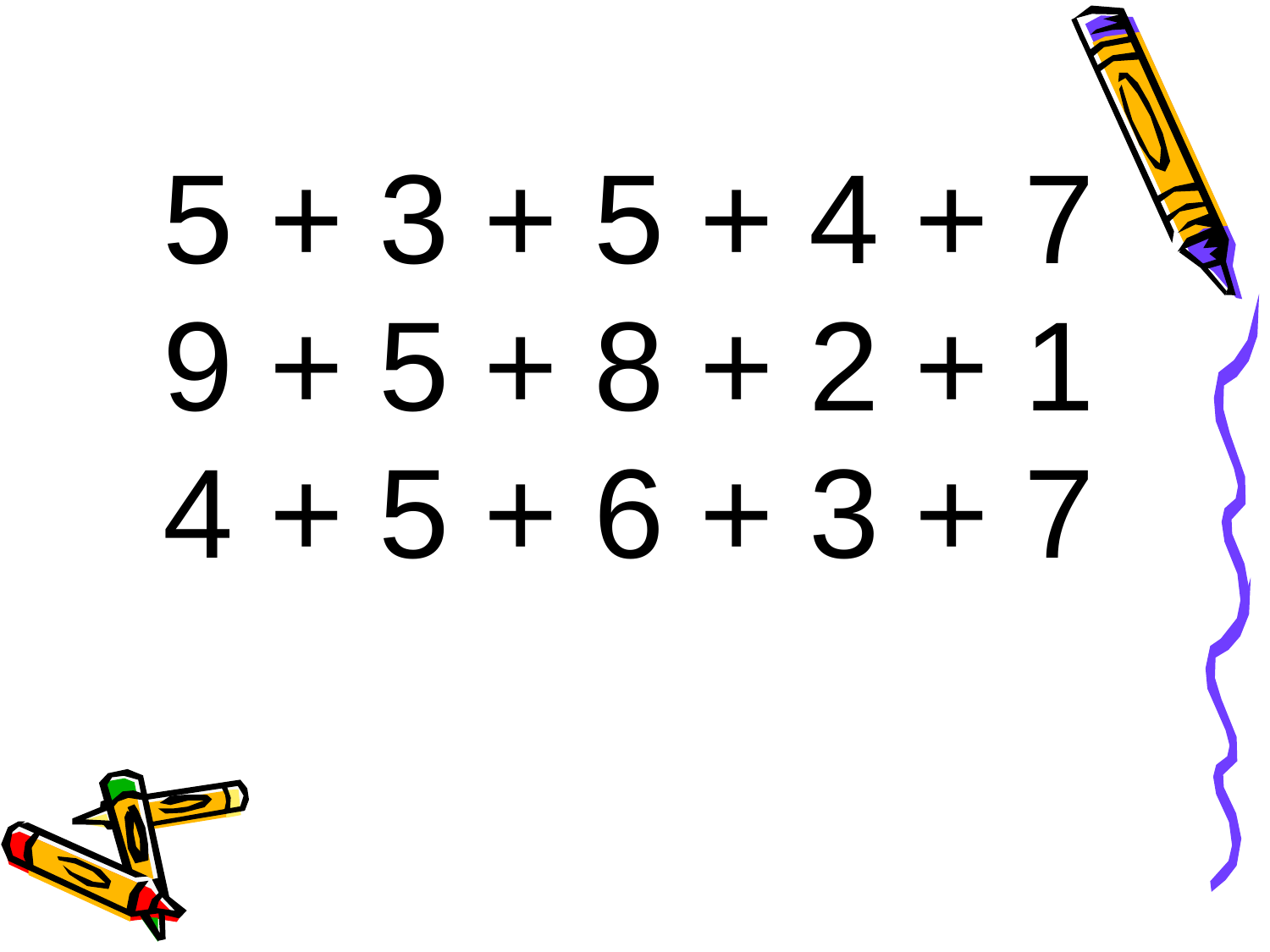

5 + 3 + 5 + 4 + 7
9 + 5 + 8 + 2 + 1
4 + 5 + 6 + 3 + 7